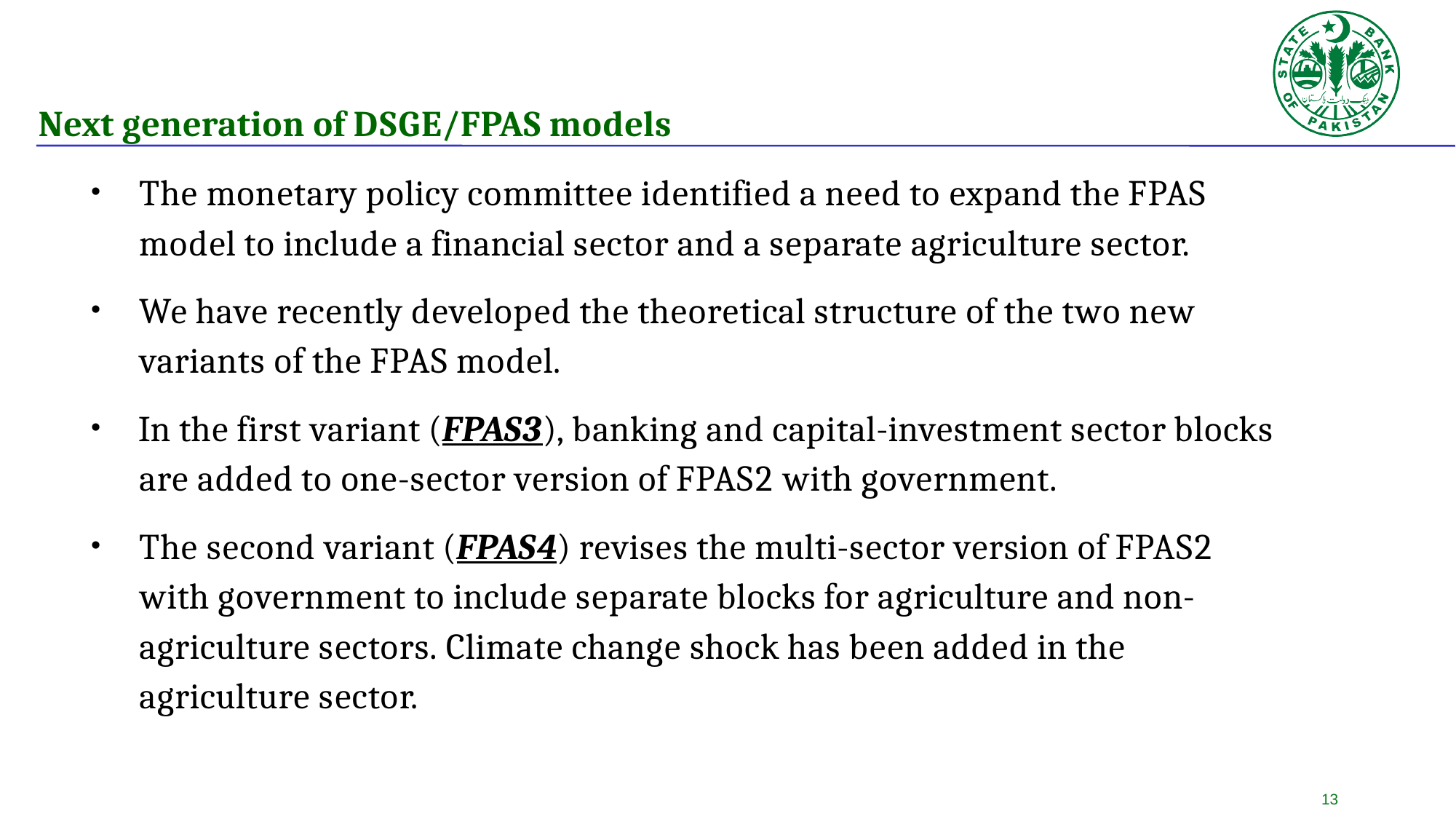

Next generation of DSGE/FPAS models
The monetary policy committee identified a need to expand the FPAS model to include a financial sector and a separate agriculture sector.
We have recently developed the theoretical structure of the two new variants of the FPAS model.
In the first variant (FPAS3), banking and capital-investment sector blocks are added to one-sector version of FPAS2 with government.
The second variant (FPAS4) revises the multi-sector version of FPAS2 with government to include separate blocks for agriculture and non-agriculture sectors. Climate change shock has been added in the agriculture sector.
13